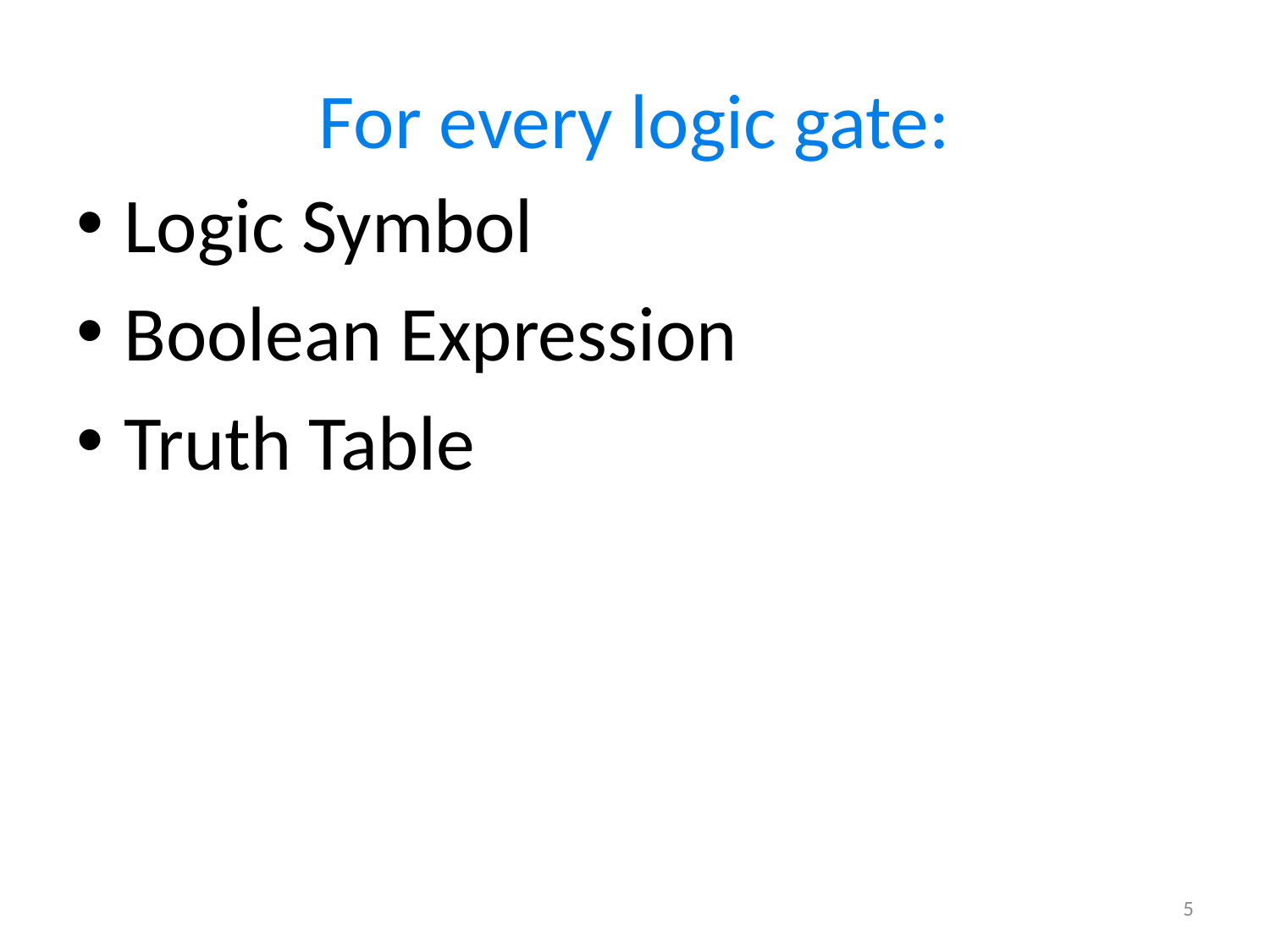

# For every logic gate:
Logic Symbol
Boolean Expression
Truth Table
5